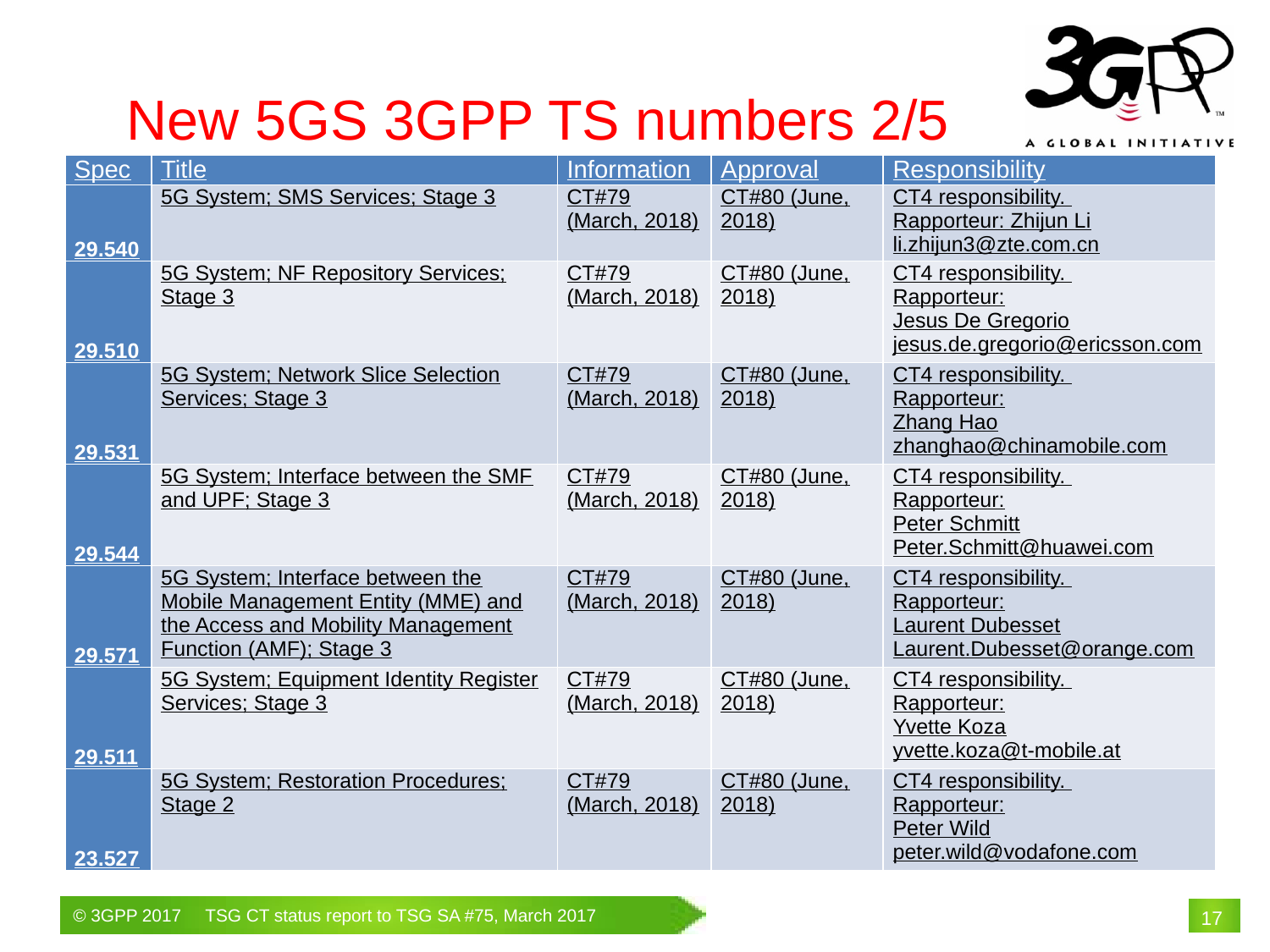

New 5GS 3GPP TS numbers 2/5
| Spec | Title | Information | Approval | Responsibility |
| --- | --- | --- | --- | --- |
| 29.540 | 5G System; SMS Services; Stage 3 | CT#79 (March, 2018) | CT#80 (June, 2018) | CT4 responsibility. Rapporteur: Zhijun Li li.zhijun3@zte.com.cn |
| 29.510 | 5G System; NF Repository Services; Stage 3 | CT#79 (March, 2018) | CT#80 (June, 2018) | CT4 responsibility. Rapporteur: Jesus De Gregorio jesus.de.gregorio@ericsson.com |
| 29.531 | 5G System; Network Slice Selection Services; Stage 3 | CT#79 (March, 2018) | CT#80 (June, 2018) | CT4 responsibility. Rapporteur: Zhang Hao zhanghao@chinamobile.com |
| 29.544 | 5G System; Interface between the SMF and UPF; Stage 3 | CT#79 (March, 2018) | CT#80 (June, 2018) | CT4 responsibility. Rapporteur: Peter Schmitt Peter.Schmitt@huawei.com |
| 29.571 | 5G System; Interface between the Mobile Management Entity (MME) and the Access and Mobility Management Function (AMF); Stage 3 | CT#79 (March, 2018) | CT#80 (June, 2018) | CT4 responsibility. Rapporteur: Laurent Dubesset Laurent.Dubesset@orange.com |
| 29.511 | 5G System; Equipment Identity Register Services; Stage 3 | CT#79 (March, 2018) | CT#80 (June, 2018) | CT4 responsibility. Rapporteur: Yvette Koza yvette.koza@t-mobile.at |
| 23.527 | 5G System; Restoration Procedures; Stage 2 | CT#79 (March, 2018) | CT#80 (June, 2018) | CT4 responsibility. Rapporteur: Peter Wild peter.wild@vodafone.com |

# 17